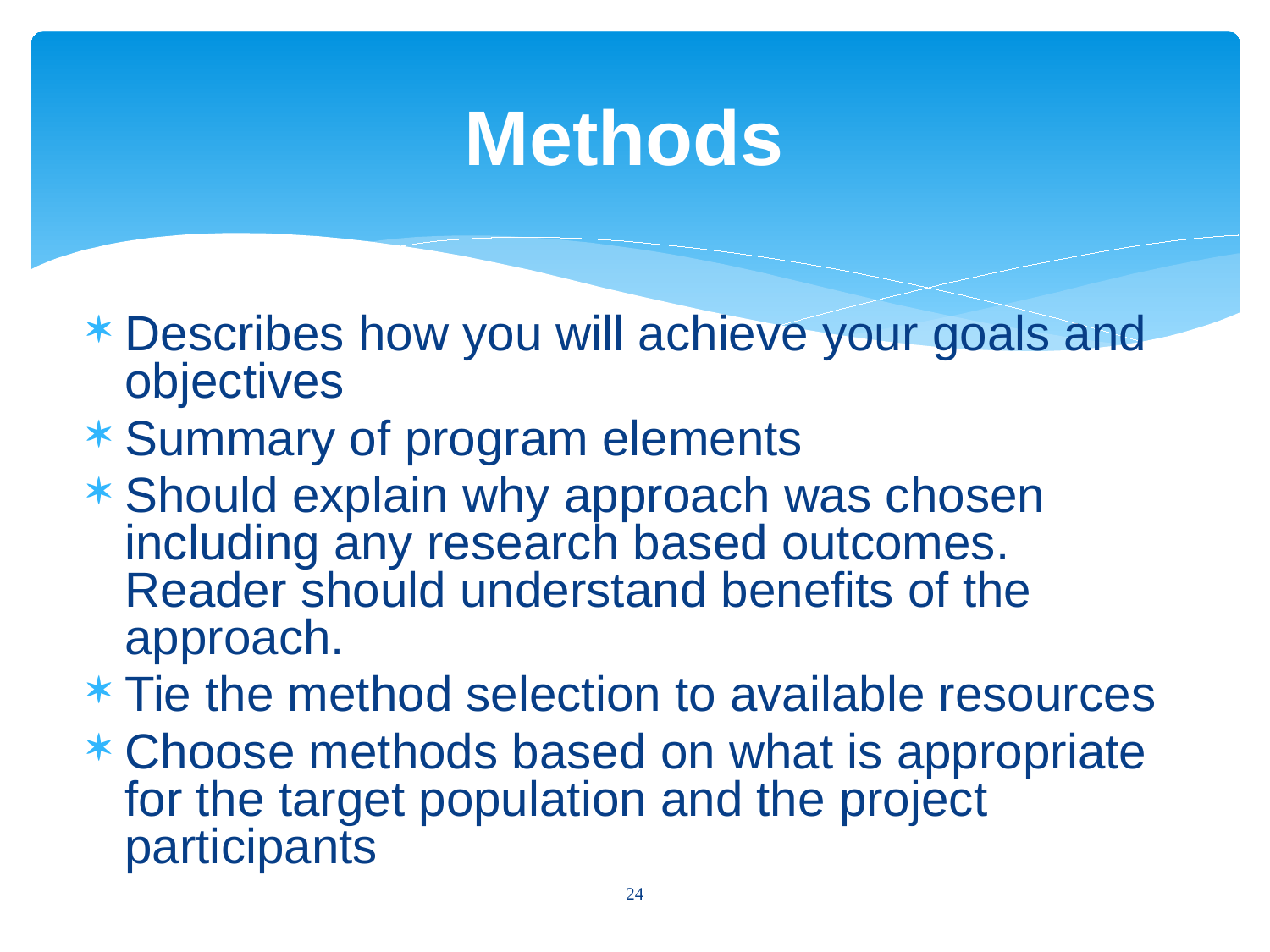

# Methods
Describes how you will achieve your goals and objectives
Summary of program elements
Should explain why approach was chosen including any research based outcomes.  Reader should understand benefits of the approach.
Tie the method selection to available resources
Choose methods based on what is appropriate for the target population and the project participants

24